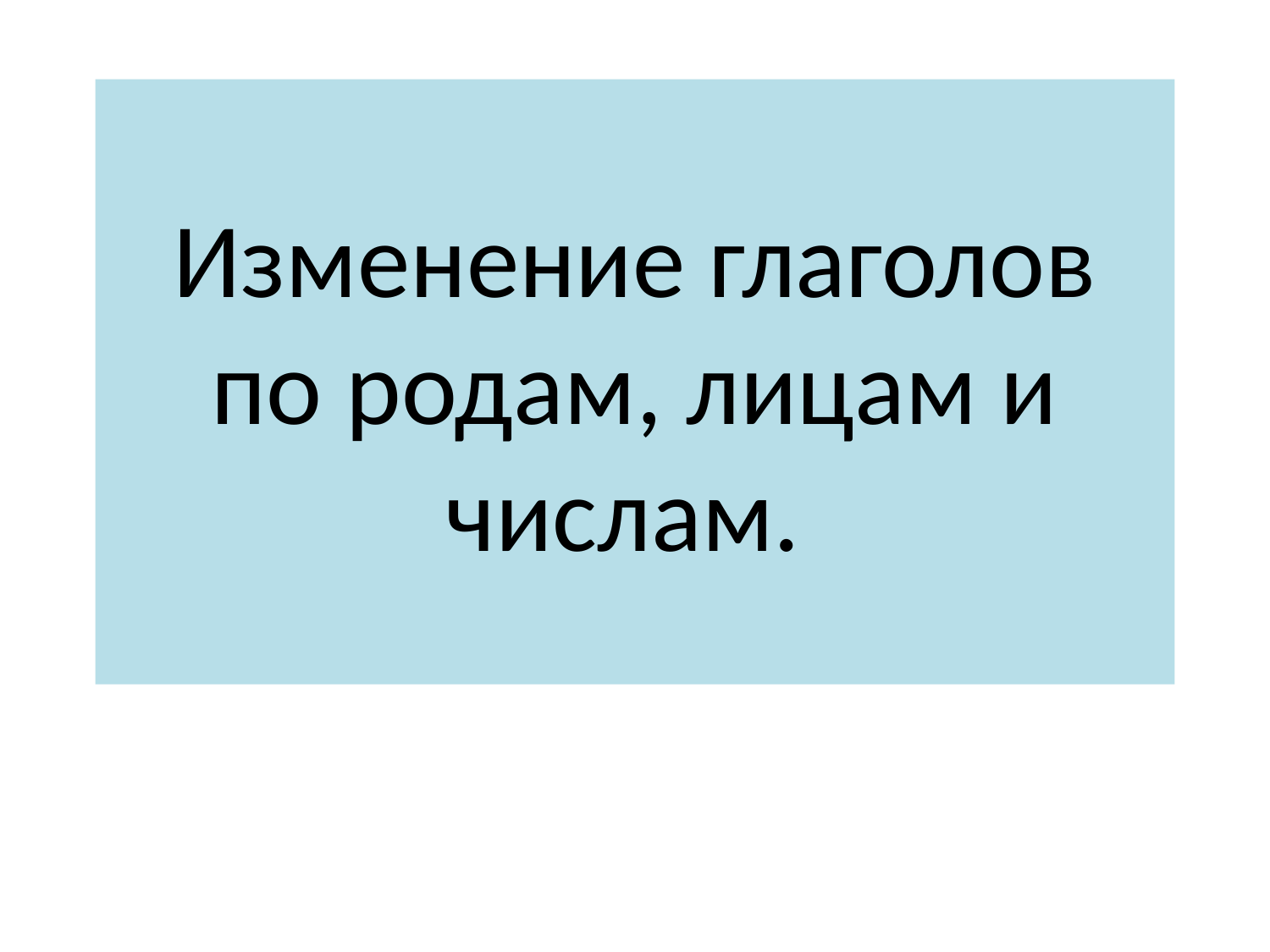

# Изменение глаголов по родам, лицам и числам.